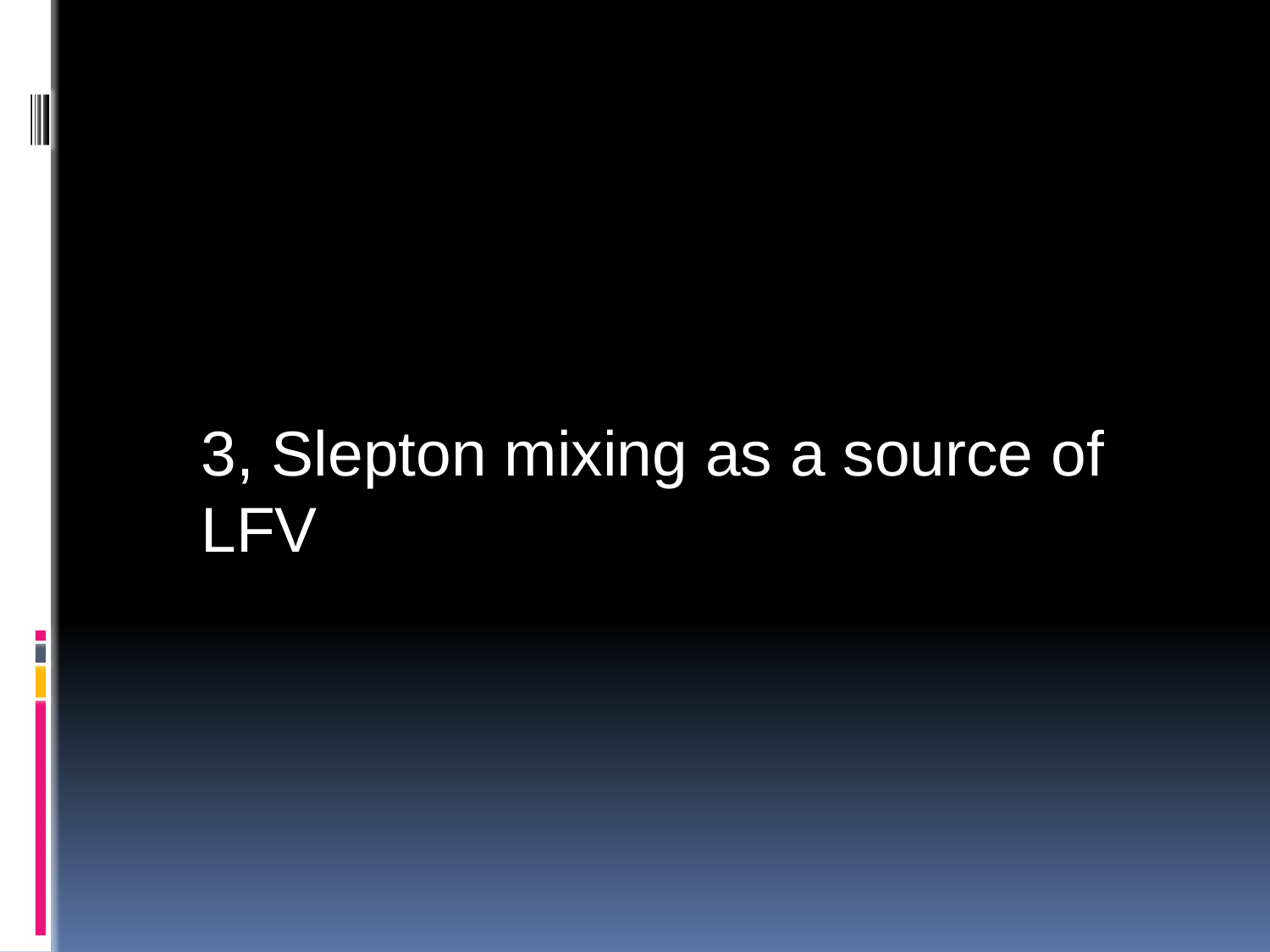

3, Slepton mixing as a source of LFV